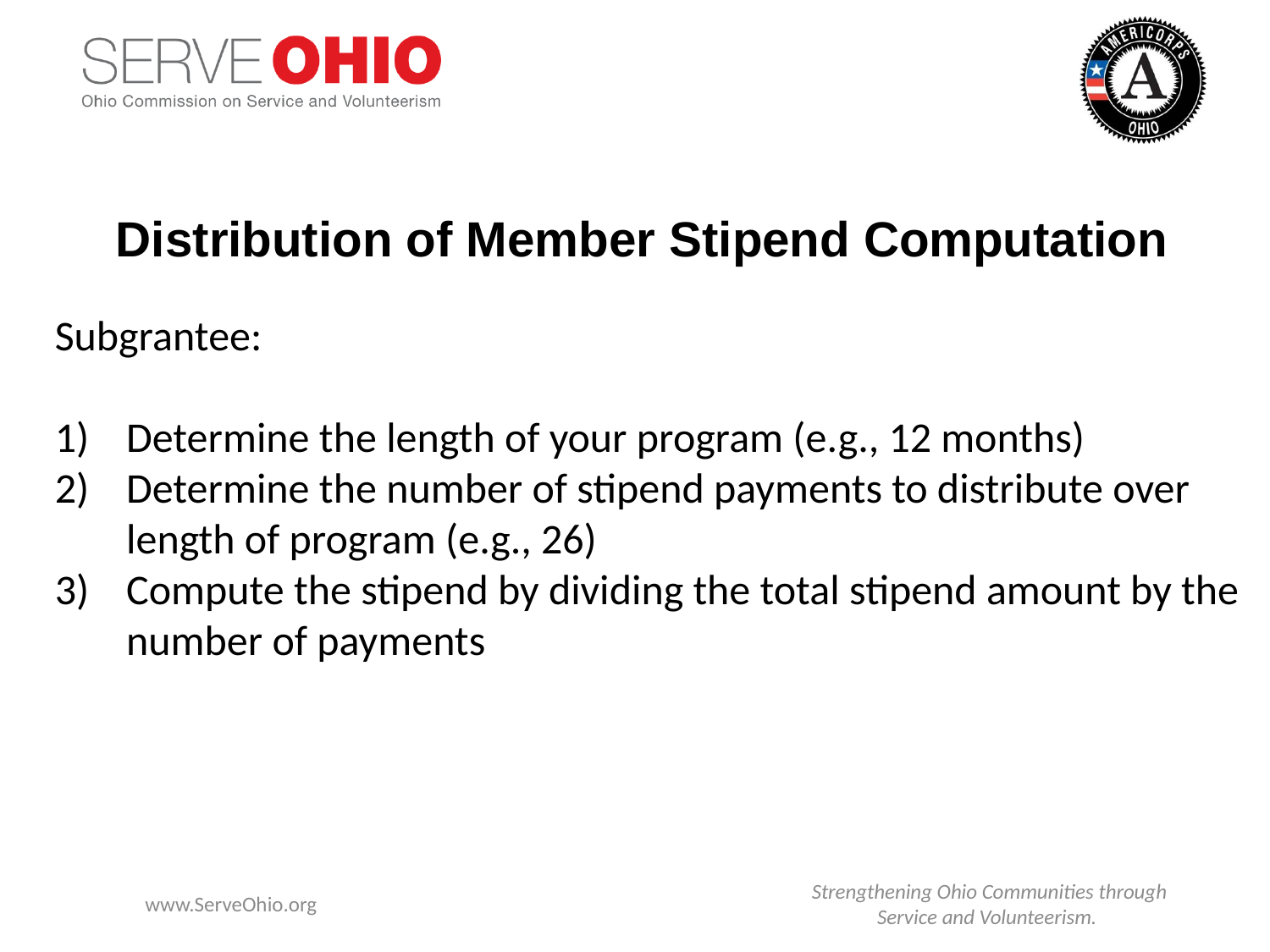

Distribution of Member Stipend Computation
Subgrantee:

Determine the length of your program (e.g., 12 months)
Determine the number of stipend payments to distribute over length of program (e.g., 26)
Compute the stipend by dividing the total stipend amount by the number of payments

www.ServeOhio.org
Strengthening Ohio Communities through Service and Volunteerism.